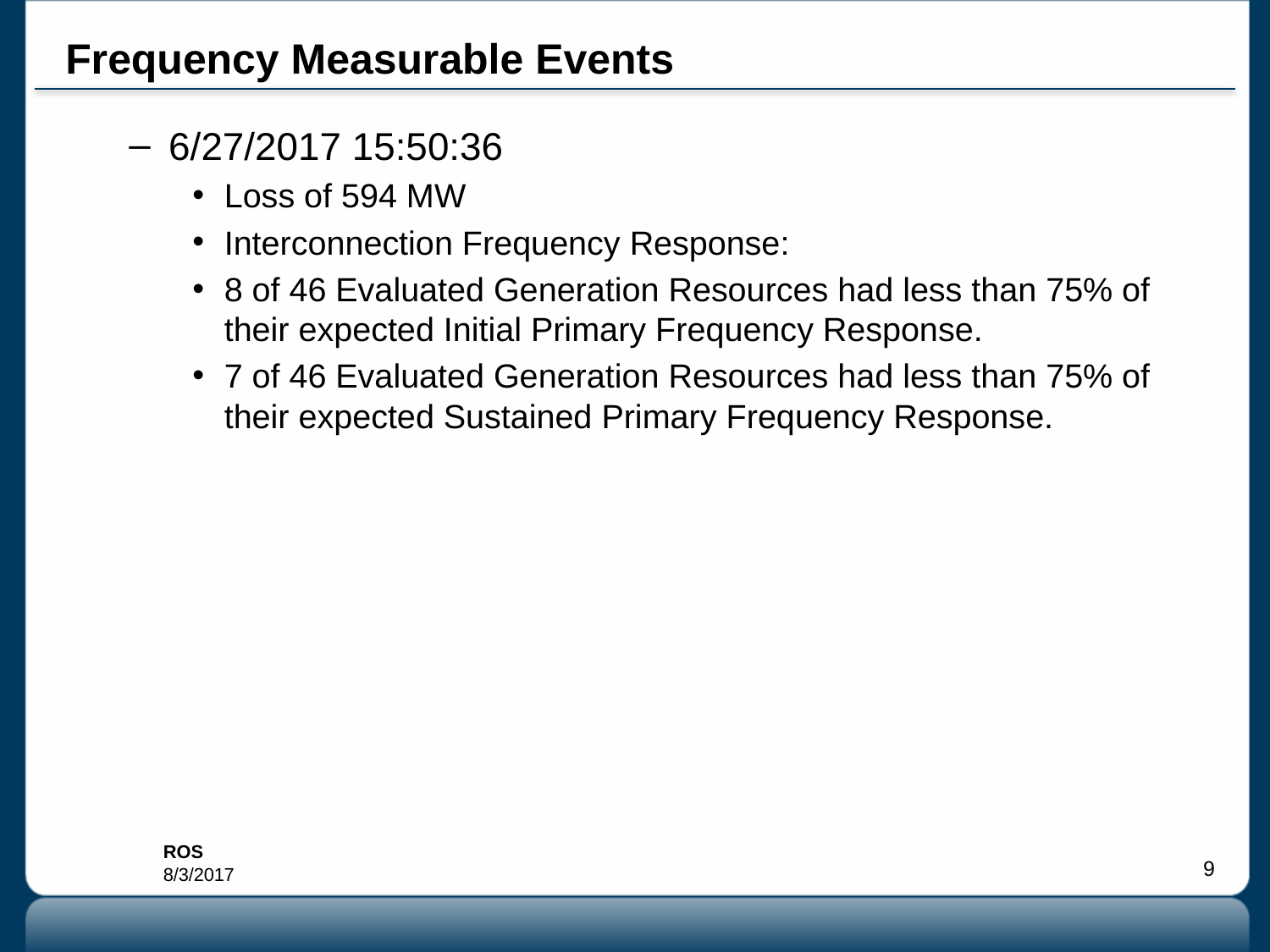

# Frequency Measurable Events
6/27/2017 15:50:36
Loss of 594 MW
Interconnection Frequency Response:
8 of 46 Evaluated Generation Resources had less than 75% of their expected Initial Primary Frequency Response.
7 of 46 Evaluated Generation Resources had less than 75% of their expected Sustained Primary Frequency Response.